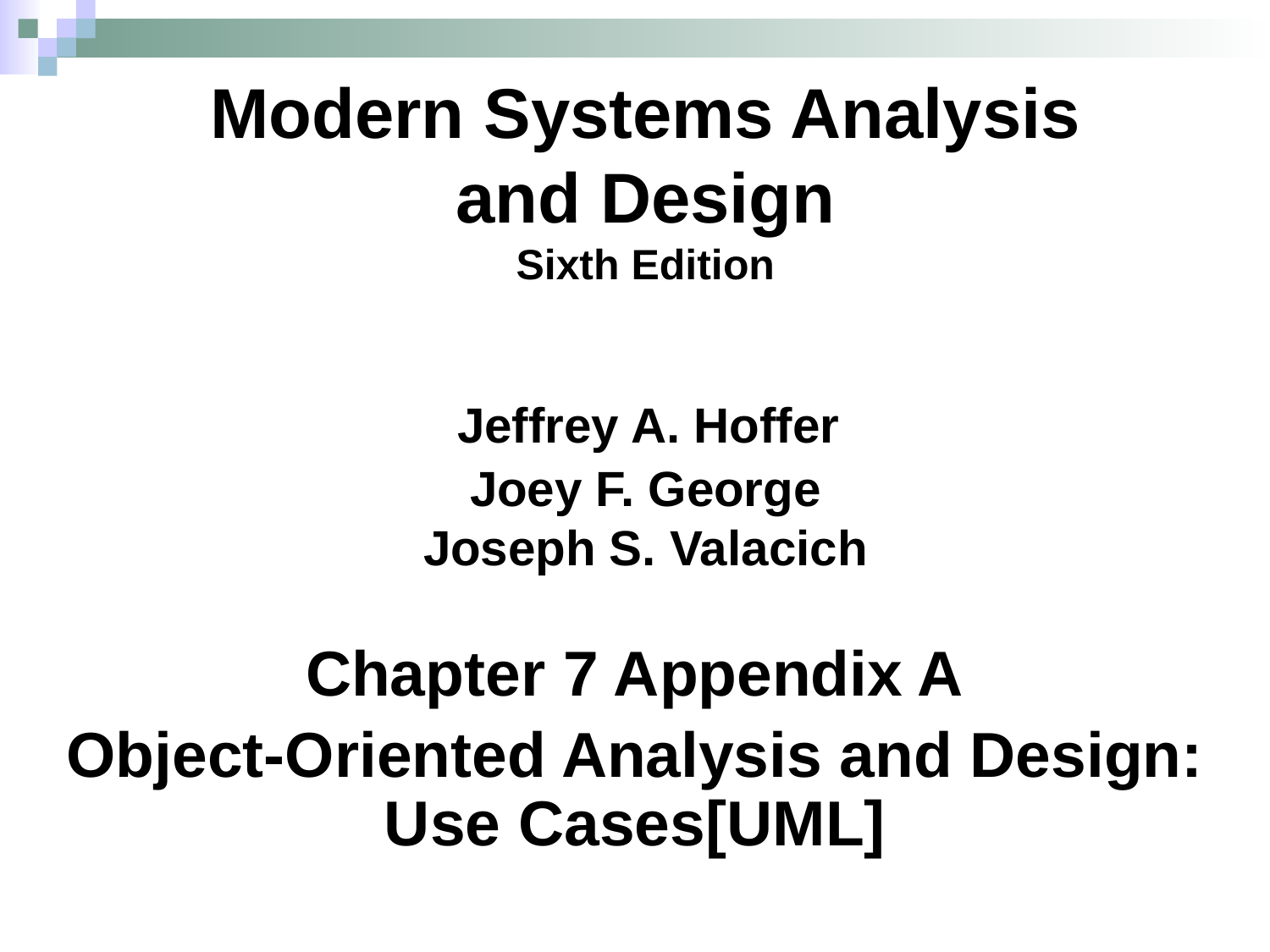

Modern Systems Analysis
and Design
Sixth Edition
 Jeffrey A. Hoffer
Joey F. George
Joseph S. Valacich
Chapter 7 Appendix A
Object-Oriented Analysis and Design: Use Cases[UML]